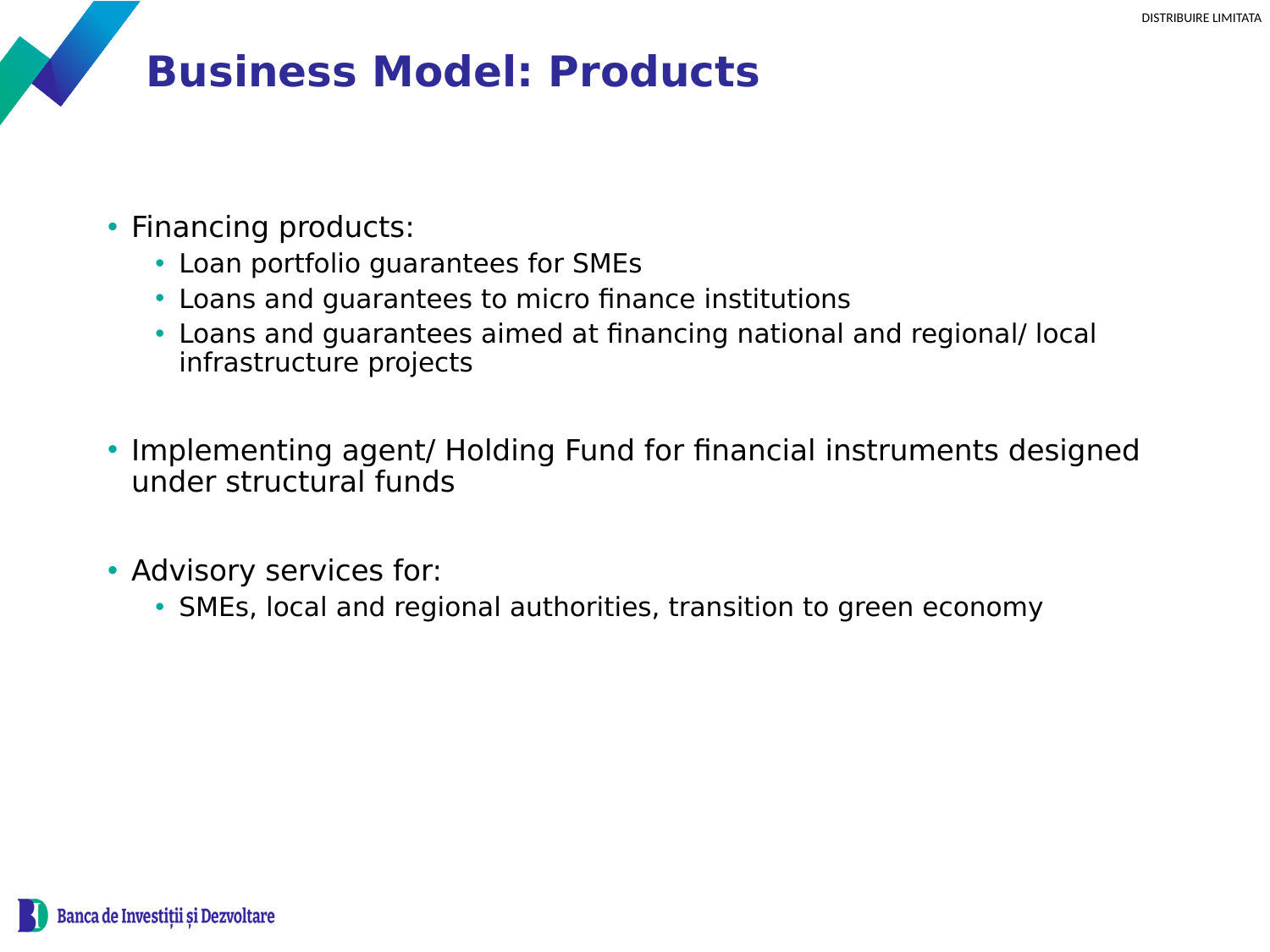

# Business Model: Products
Financing products:
Loan portfolio guarantees for SMEs
Loans and guarantees to micro finance institutions
Loans and guarantees aimed at financing national and regional/ local infrastructure projects

Implementing agent/ Holding Fund for financial instruments designed under structural funds

Advisory services for:
SMEs, local and regional authorities, transition to green economy